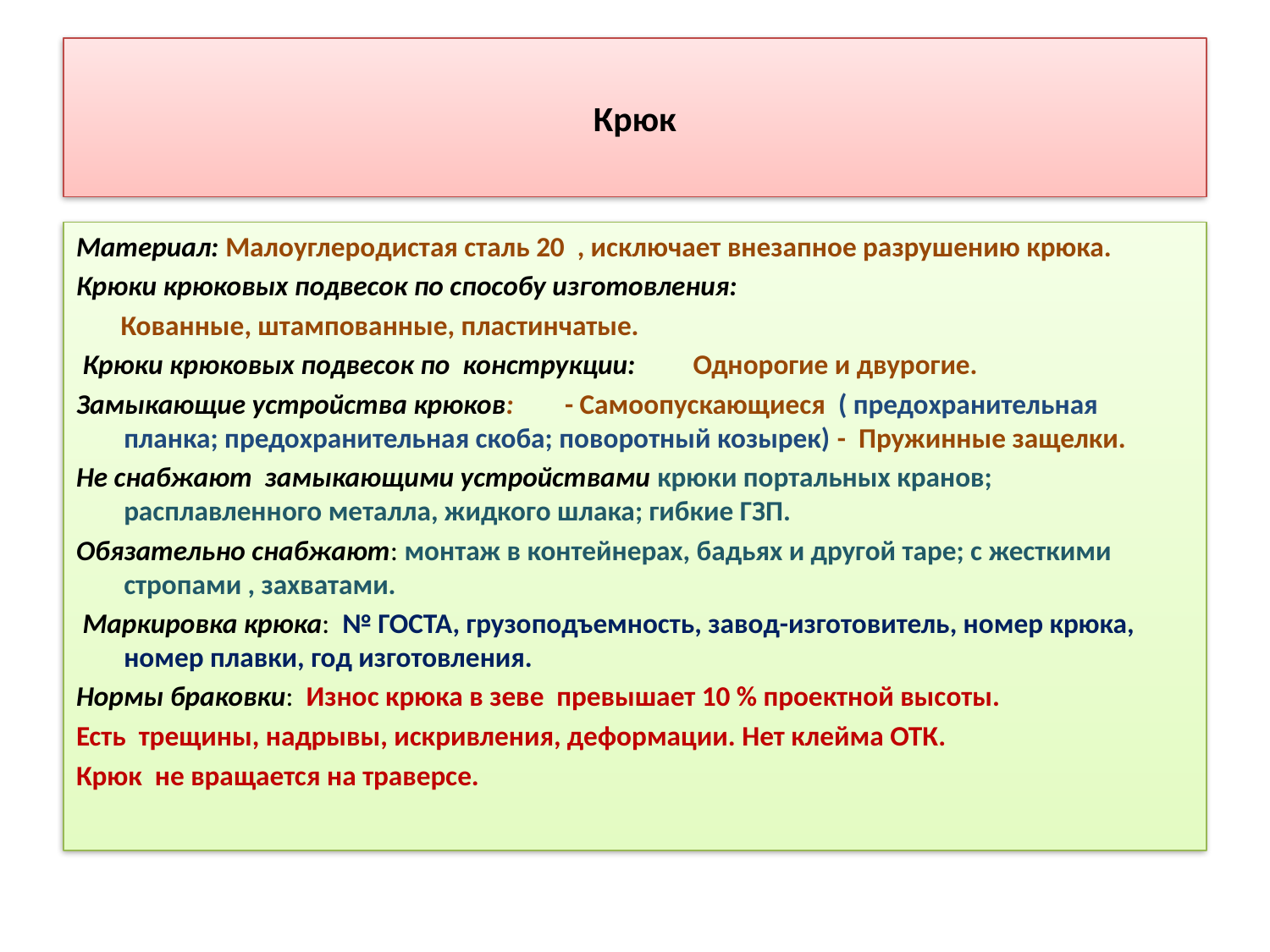

# Крюк
Материал: Малоуглеродистая сталь 20  , исключает внезапное разрушению крюка.
Крюки крюковых подвесок по способу изготовления:
       Кованные, штампованные, пластинчатые.
 Крюки крюковых подвесок по  конструкции:         Однорогие и двурогие.
Замыкающие устройства крюков:        - Самоопускающиеся  ( предохранительная планка; предохранительная скоба; поворотный козырек) -  Пружинные защелки.
Не снабжают  замыкающими устройствами крюки портальных кранов; расплавленного металла, жидкого шлака; гибкие ГЗП.
Обязательно снабжают: монтаж в контейнерах, бадьях и другой таре; с жесткими стропами , захватами.
 Маркировка крюка:  № ГОСТА, грузоподъемность, завод-изготовитель, номер крюка, номер плавки, год изготовления.
Нормы браковки:  Износ крюка в зеве  превышает 10 % проектной высоты.
Есть  трещины, надрывы, искривления, деформации. Нет клейма ОТК.
Крюк  не вращается на траверсе.